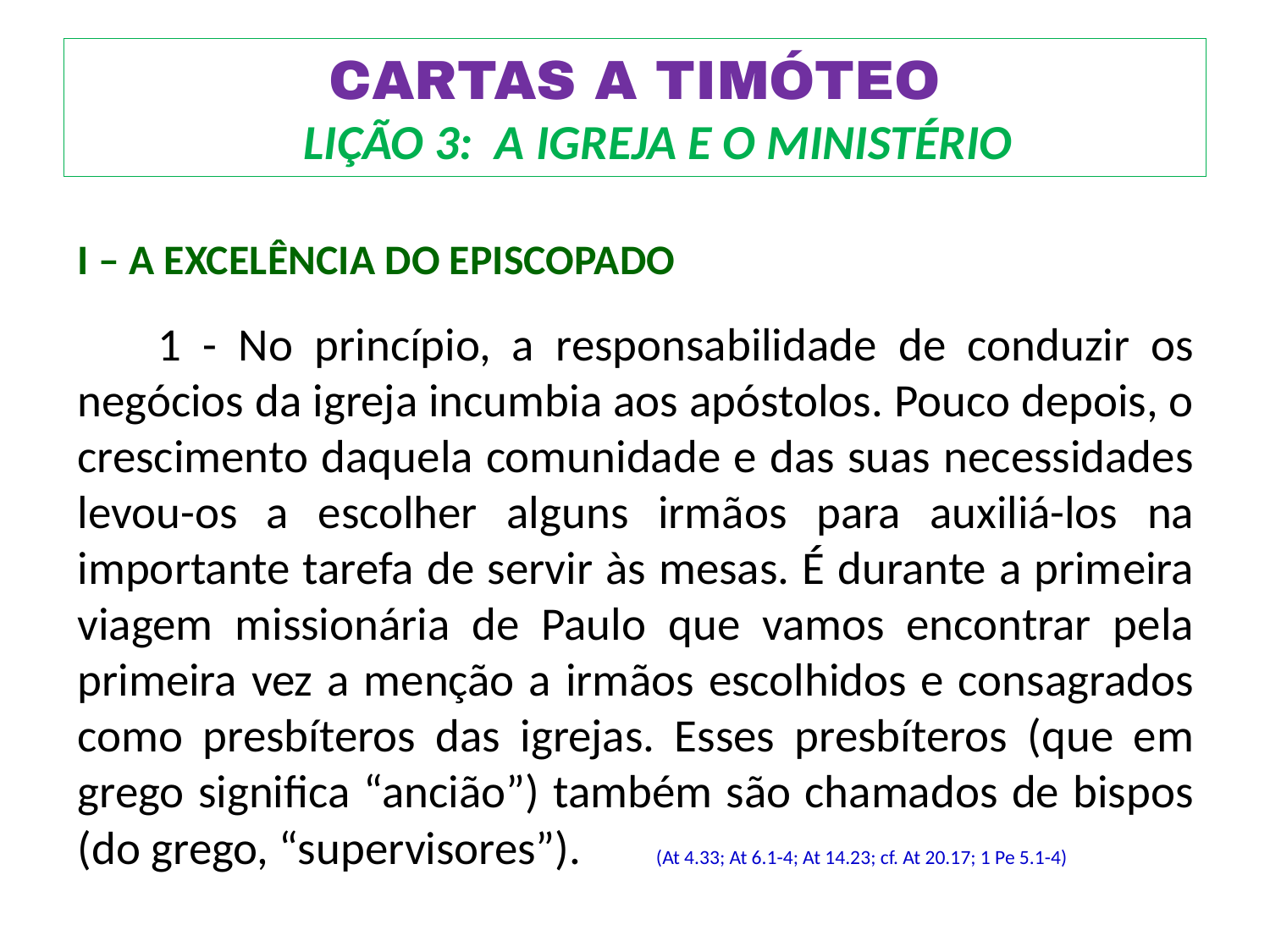

# CARTAS A TIMÓTEO LIÇÃO 3:  A IGREJA E O MINISTÉRIO
I – A EXCELÊNCIA DO EPISCOPADO

	1 - No princípio, a responsabilidade de conduzir os negócios da igreja incumbia aos apóstolos. Pouco depois, o crescimento daquela comunidade e das suas necessidades levou-os a escolher alguns irmãos para auxiliá-los na importante tarefa de servir às mesas. É durante a primeira viagem missionária de Paulo que vamos encontrar pela primeira vez a menção a irmãos escolhidos e consagrados como presbíteros das igrejas. Esses presbíteros (que em grego significa “ancião”) também são chamados de bispos (do grego, “supervisores”).       (At 4.33; At 6.1-4; At 14.23; cf. At 20.17; 1 Pe 5.1-4)